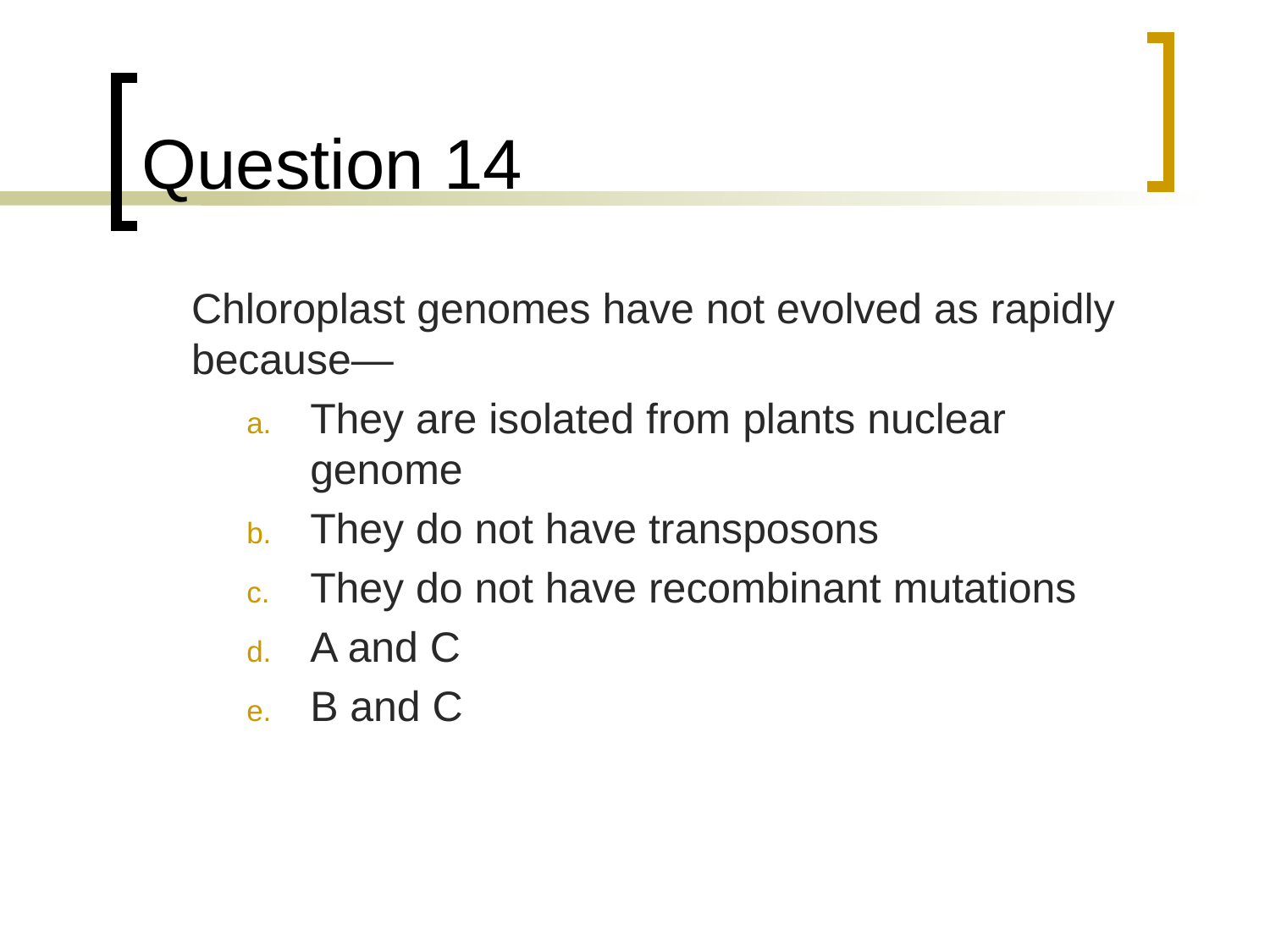

# Question 14
	Chloroplast genomes have not evolved as rapidly because—
They are isolated from plants nuclear genome
They do not have transposons
They do not have recombinant mutations
A and C
B and C